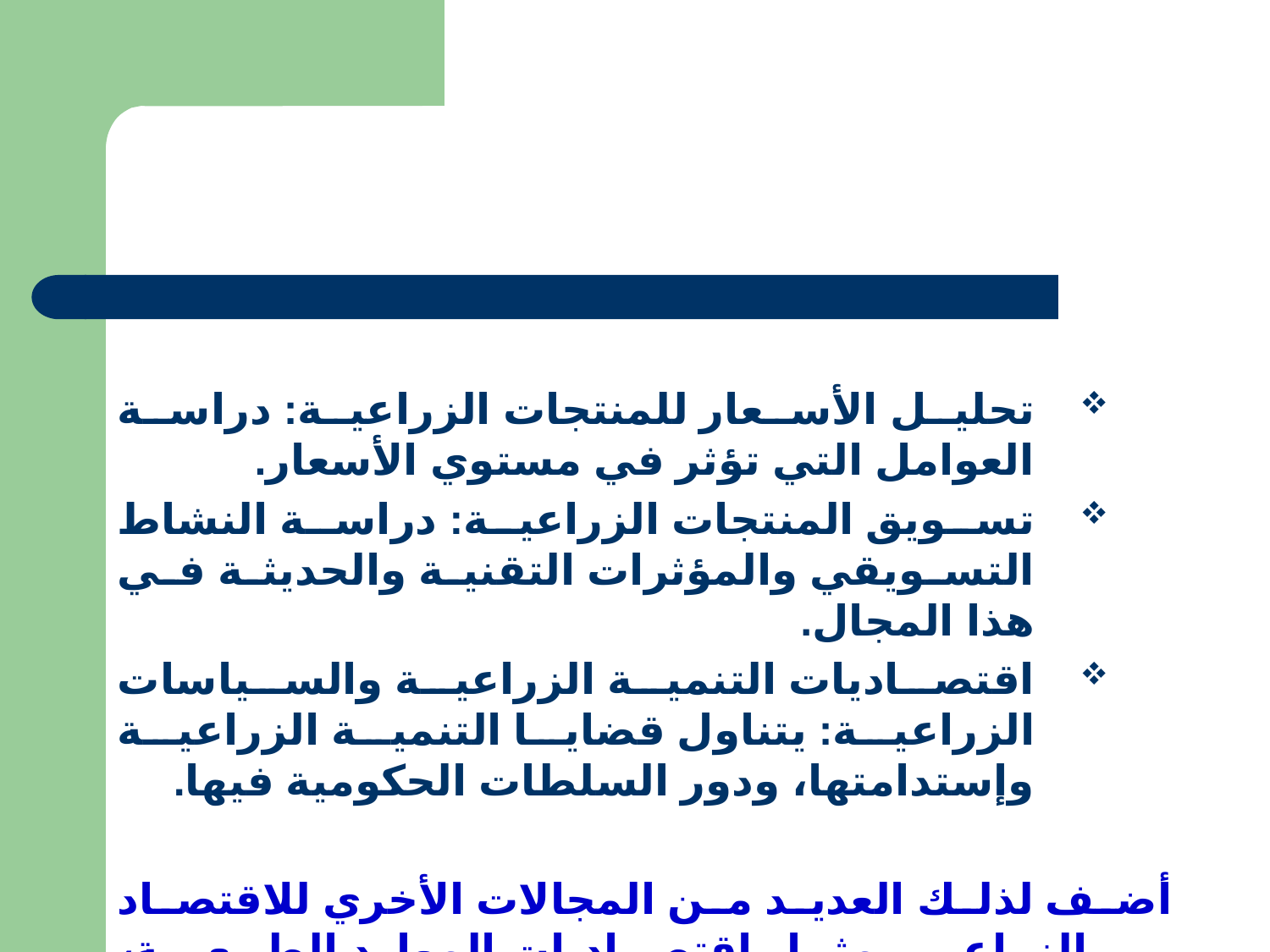

تحليل الأسعار للمنتجات الزراعية: دراسة العوامل التي تؤثر في مستوي الأسعار.
تسويق المنتجات الزراعية: دراسة النشاط التسويقي والمؤثرات التقنية والحديثة في هذا المجال.
اقتصاديات التنمية الزراعية والسياسات الزراعية: يتناول قضايا التنمية الزراعية وإستدامتها، ودور السلطات الحكومية فيها.

أضف لذلك العديد من المجالات الأخري للاقتصاد الزراعي مثل اقتصاديات الموارد الطبيعية، الائتمان الزراعي، وغيرها.